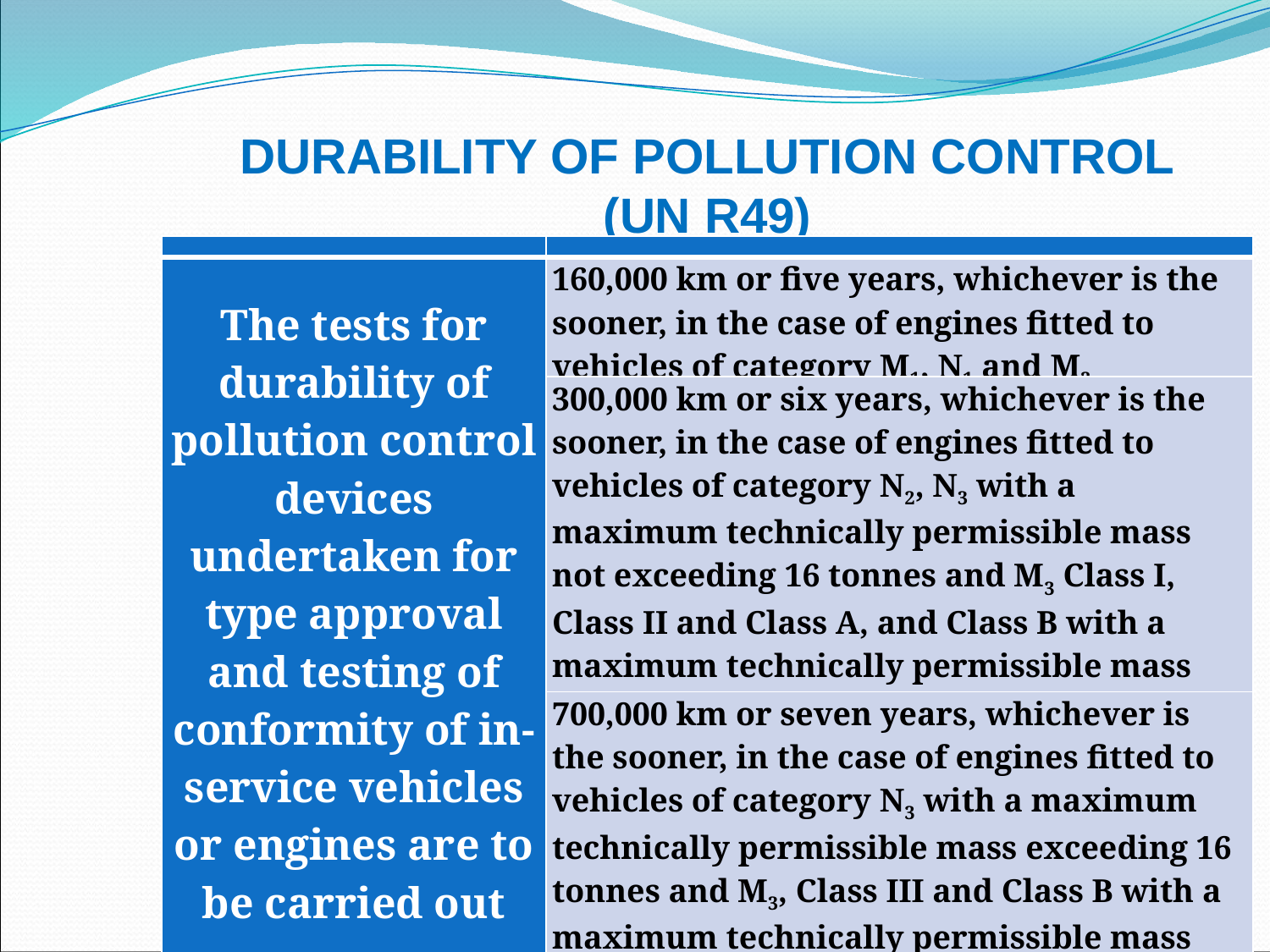

DURABILITY OF POLLUTION CONTROL
(UN R49)

|  |  |
| --- | --- |
| The tests for durability of pollution control devices undertaken for type approval and testing of conformity of in-service vehicles or engines are to be carried out | 160,000 km or five years, whichever is the sooner, in the case of engines fitted to vehicles of category M1, N1 and M2 |
|  | 300,000 km or six years, whichever is the sooner, in the case of engines fitted to vehicles of category N2, N3 with a maximum technically permissible mass not exceeding 16 tonnes and M3 Class I, Class II and Class A, and Class B with a maximum technically permissible mass not exceeding 7.5 tonnes |
|  | 700,000 km or seven years, whichever is the sooner, in the case of engines fitted to vehicles of category N3 with a maximum technically permissible mass exceeding 16 tonnes and M3, Class III and Class B with a maximum technically permissible mass exceeding 7.5 tonnes. |